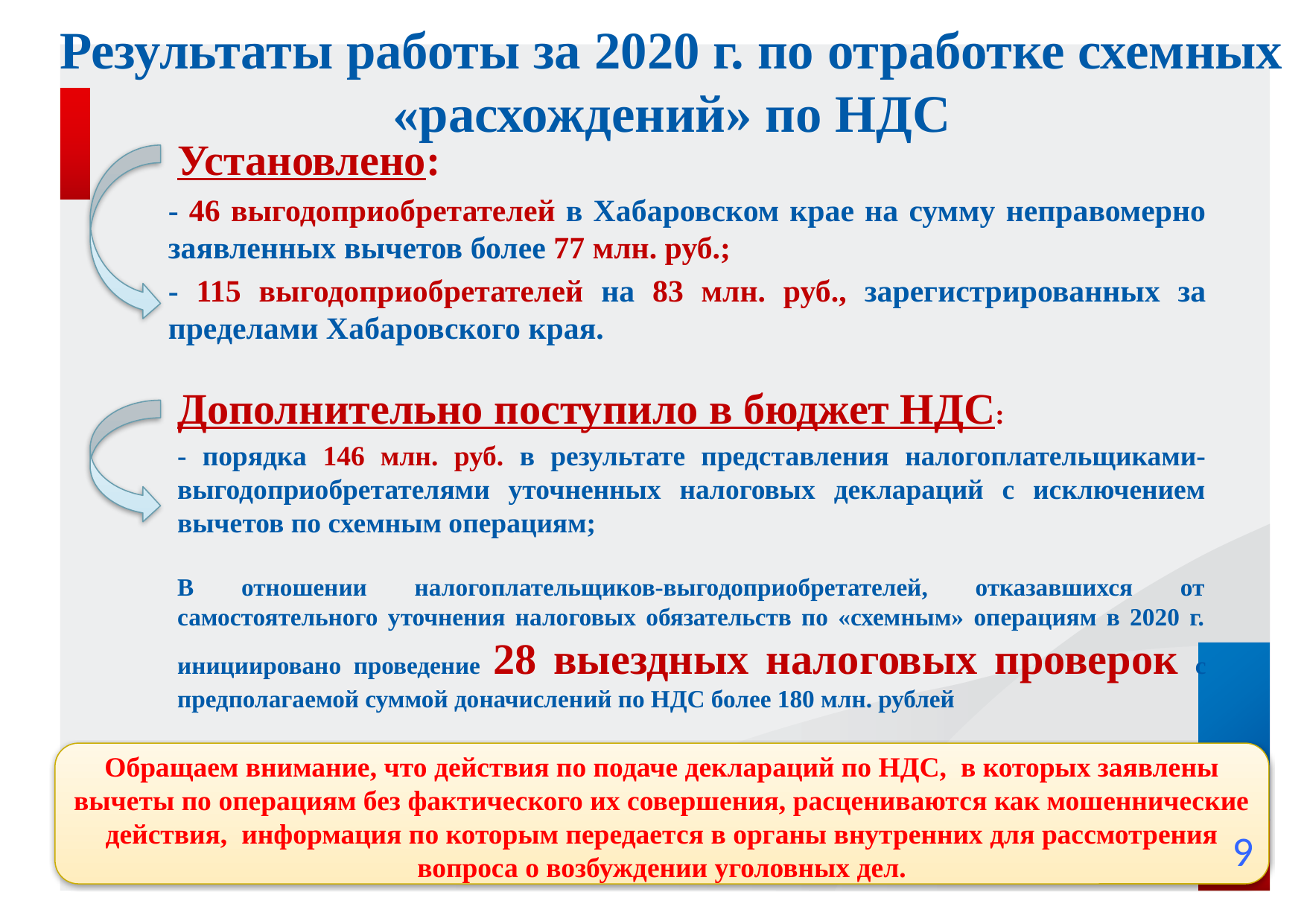

# Результаты работы за 2020 г. по отработке схемных «расхождений» по НДС
Установлено:
- 46 выгодоприобретателей в Хабаровском крае на сумму неправомерно заявленных вычетов более 77 млн. руб.;
- 115 выгодоприобретателей на 83 млн. руб., зарегистрированных за пределами Хабаровского края.

Дополнительно поступило в бюджет НДС:
- порядка 146 млн. руб. в результате представления налогоплательщиками-выгодоприобретателями уточненных налоговых деклараций с исключением вычетов по схемным операциям;

В отношении налогоплательщиков-выгодоприобретателей, отказавшихся от самостоятельного уточнения налоговых обязательств по «схемным» операциям в 2020 г. инициировано проведение 28 выездных налоговых проверок с предполагаемой суммой доначислений по НДС более 180 млн. рублей

Обращаем внимание, что действия по подаче деклараций по НДС,  в которых заявлены вычеты по операциям без фактического их совершения, расцениваются как мошеннические действия,  информация по которым передается в органы внутренних для рассмотрения вопроса о возбуждении уголовных дел.

9